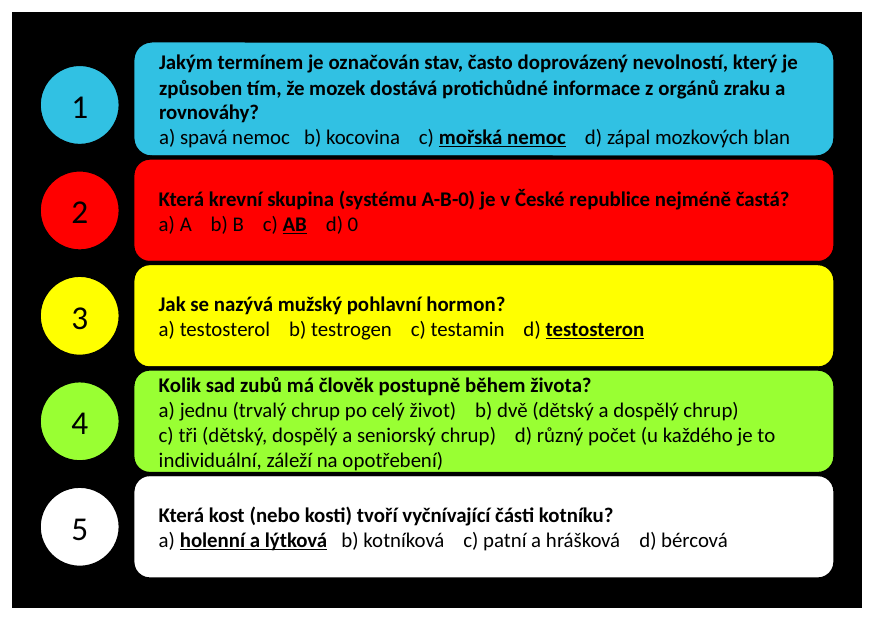

Jakým termínem je označován stav, často doprovázený nevolností, který je způsoben tím, že mozek dostává protichůdné informace z orgánů zraku a rovnováhy?
a) spavá nemoc   b) kocovina    c) mořská nemoc    d) zápal mozkových blan
1
Která krevní skupina (systému A-B-0) je v České republice nejméně častá?
a) A    b) B    c) AB    d) 0
2
Jak se nazývá mužský pohlavní hormon?
a) testosterol    b) testrogen    c) testamin    d) testosteron
3
Kolik sad zubů má člověk postupně během života?
a) jednu (trvalý chrup po celý život)    b) dvě (dětský a dospělý chrup)
c) tři (dětský, dospělý a seniorský chrup)    d) různý počet (u každého je to individuální, záleží na opotřebení)
4
Která kost (nebo kosti) tvoří vyčnívající části kotníku?
a) holenní a lýtková   b) kotníková    c) patní a hrášková    d) bércová
5